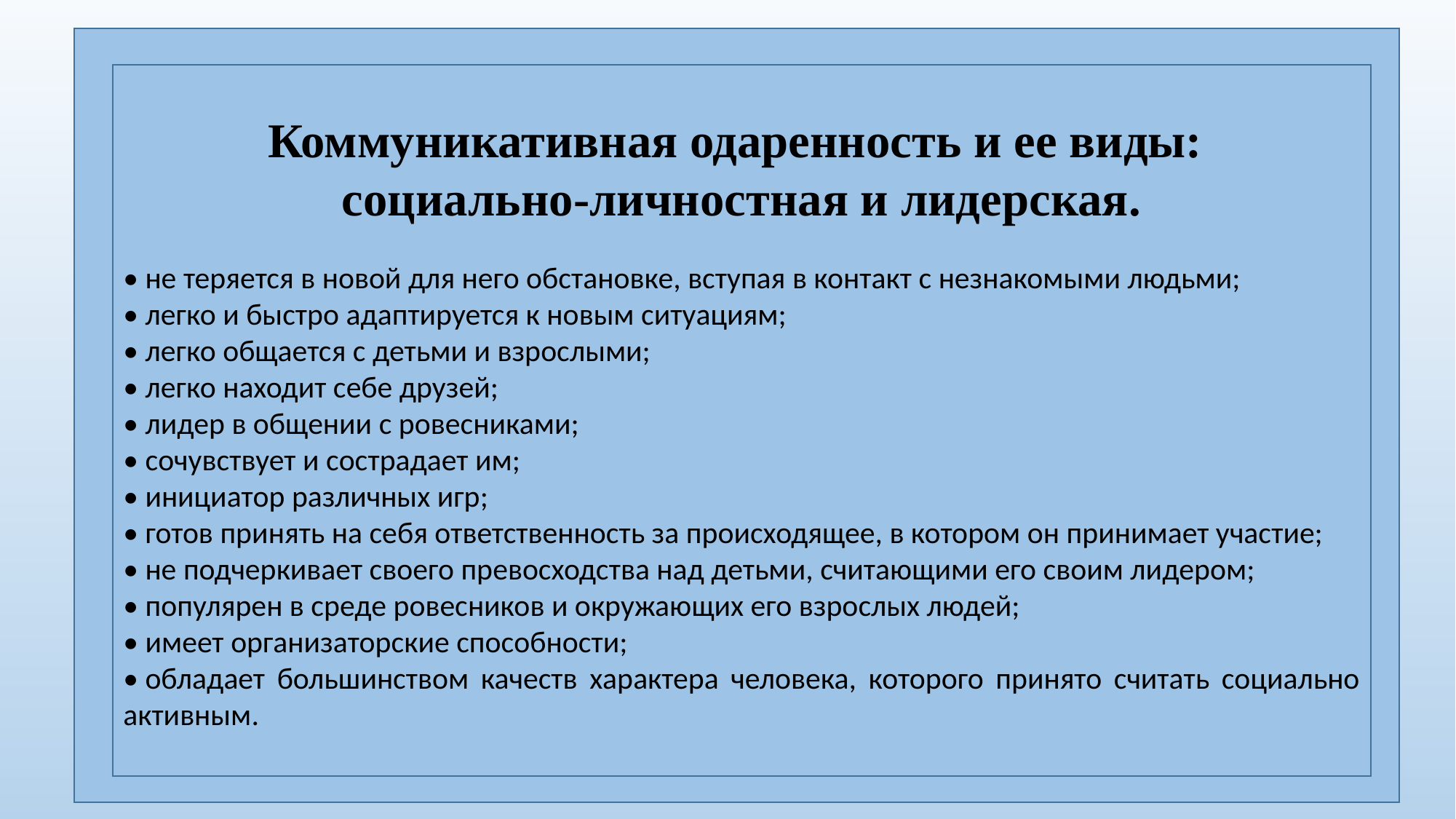

Коммуникативная одаренность и ее виды:
социально-личностная и лидерская.

• не теряется в новой для него обстановке, вступая в контакт с незнакомыми людьми;
• легко и быстро адаптируется к новым ситуациям;
• легко общается с детьми и взрослыми;
• легко находит себе друзей;
• лидер в общении с ровесниками;
• сочувствует и сострадает им;
• инициатор различных игр;
• готов принять на себя ответственность за происходящее, в котором он принимает участие;
• не подчеркивает своего превосходства над детьми, считающими его своим лидером;
• популярен в среде ровесников и окружающих его взрослых людей;
• имеет организаторские способности;
• обладает большинством качеств характера человека, которого принято считать социально активным.